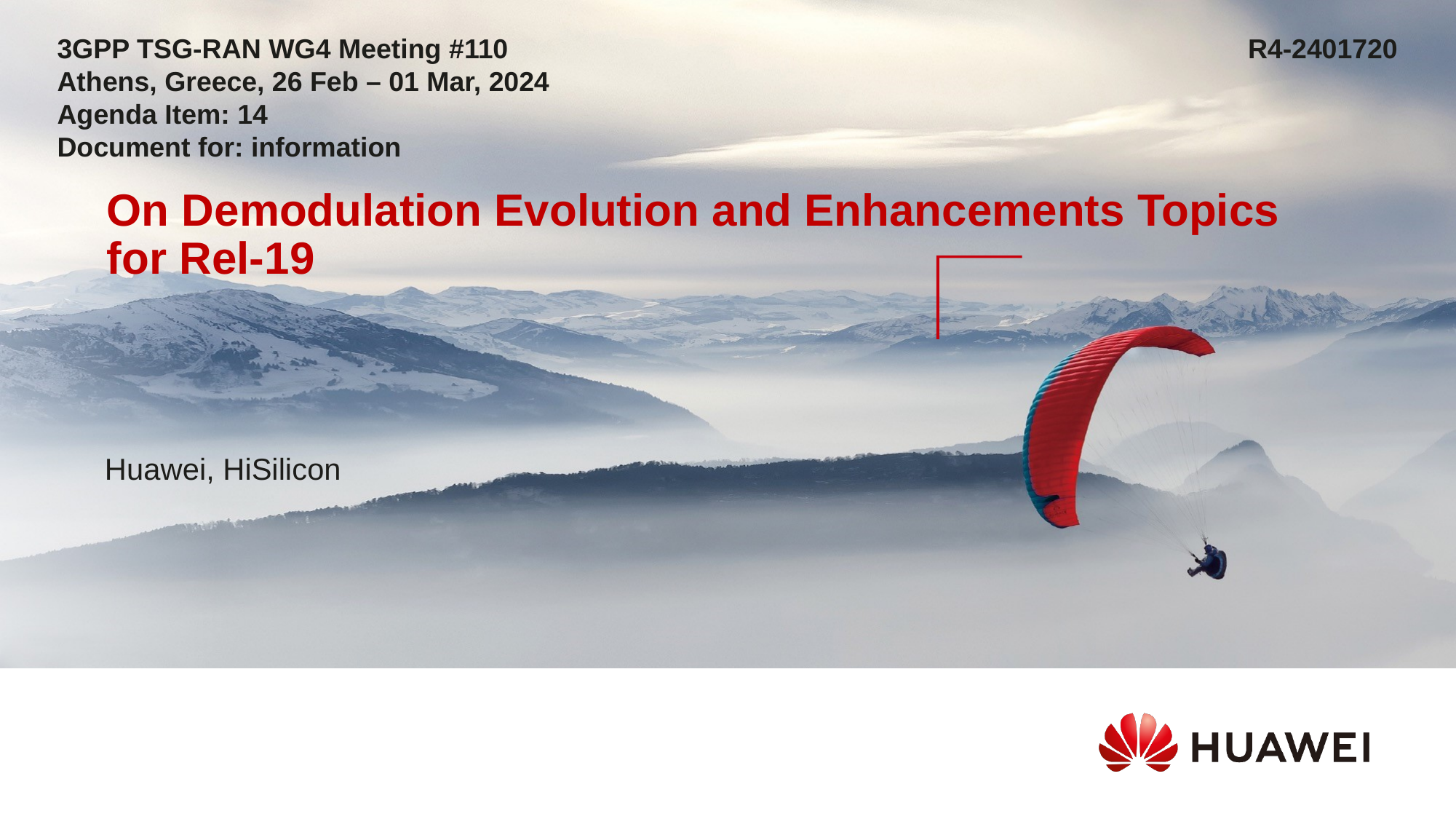

3GPP TSG-RAN WG4 Meeting #110						             R4-2401720
Athens, Greece, 26 Feb – 01 Mar, 2024
Agenda Item: 14
Document for: information
On Demodulation Evolution and Enhancements Topics for Rel-19
Huawei, HiSilicon